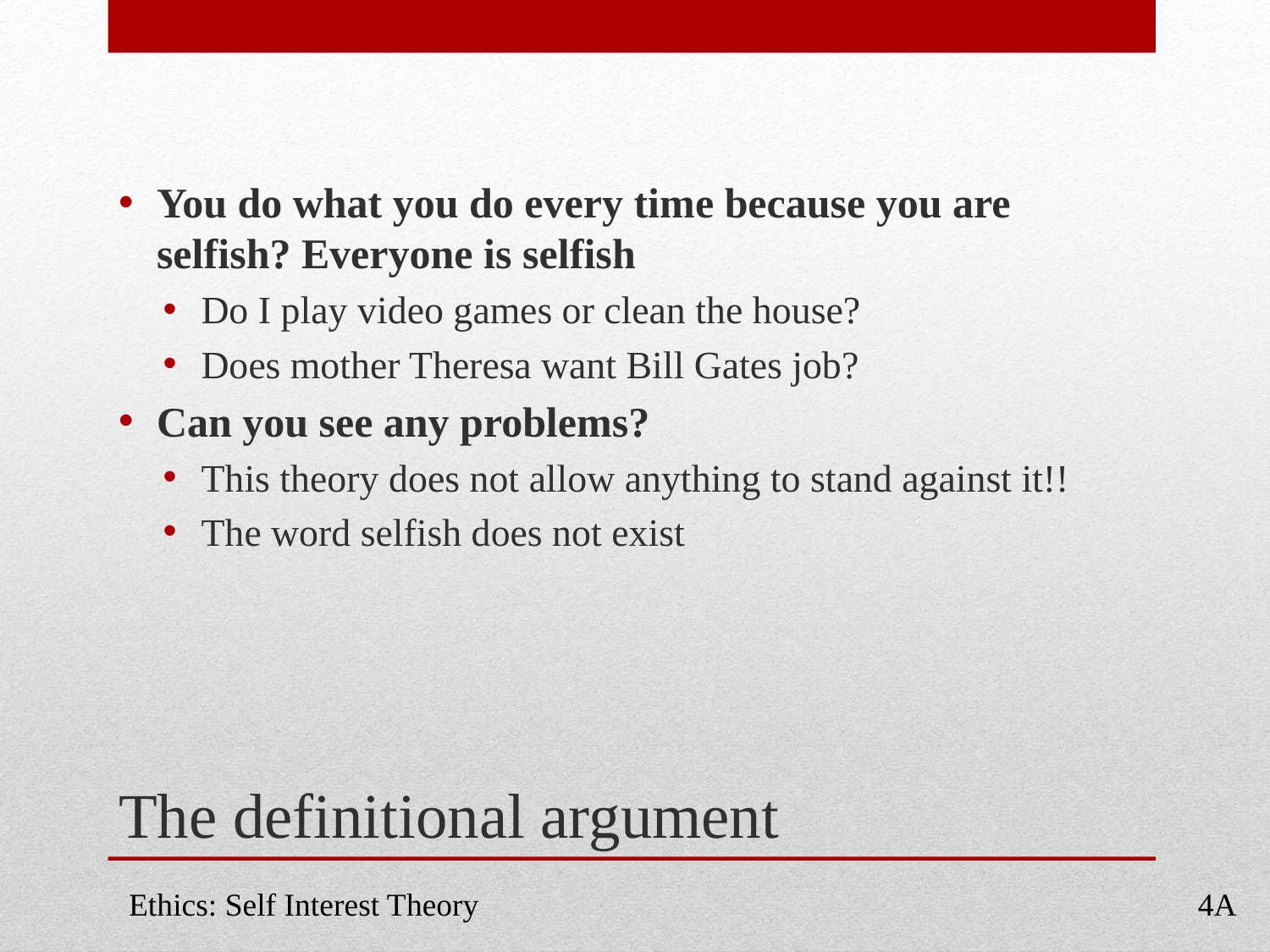

You do what you do every time because you are selfish? Everyone is selfish
Do I play video games or clean the house?
Does mother Theresa want Bill Gates job?
Can you see any problems?
This theory does not allow anything to stand against it!!
The word selfish does not exist
# The definitional argument